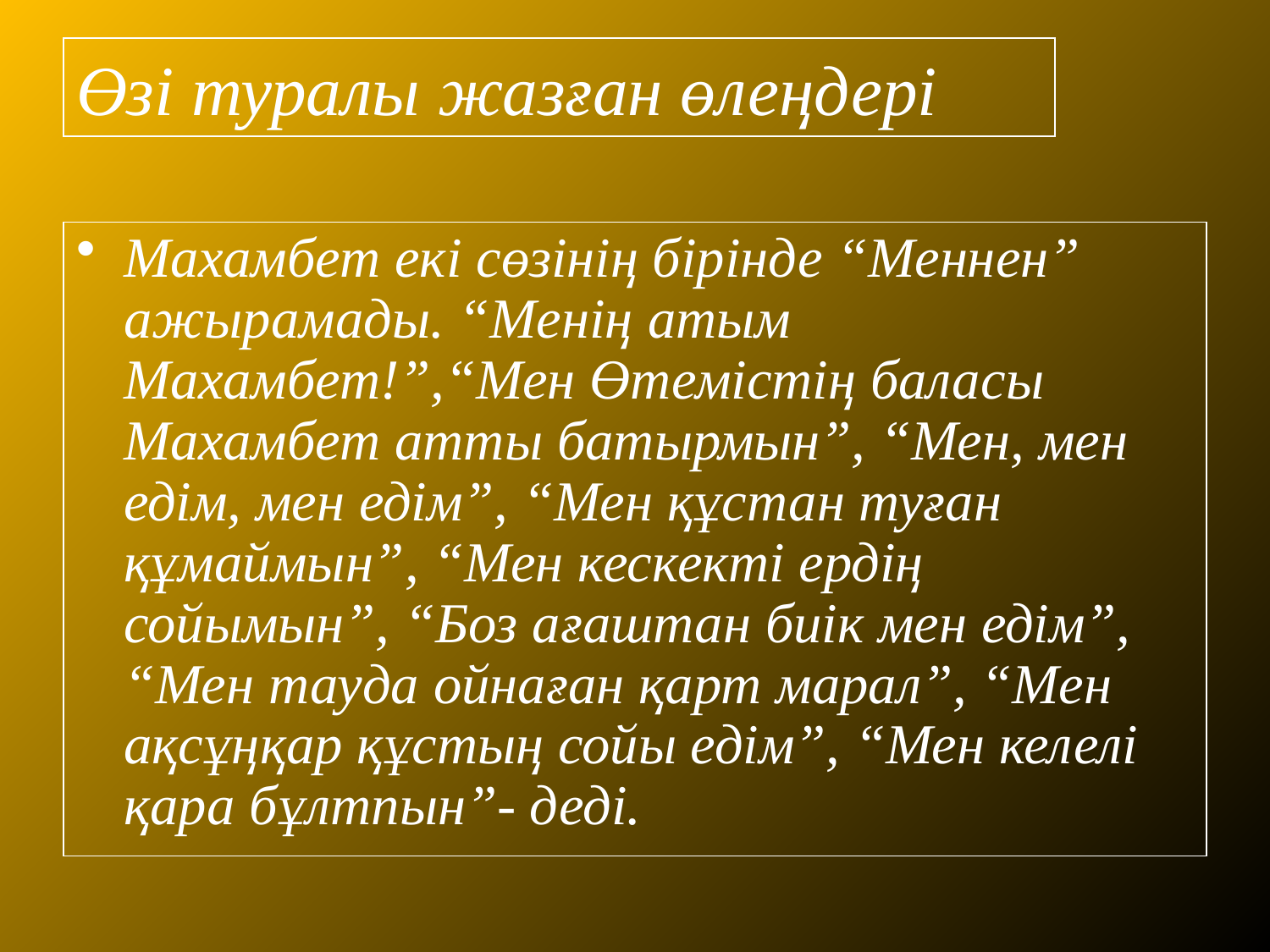

# Өзі туралы жазған өлеңдері
Махамбет екі сөзінің бірінде “Меннен” ажырамады. “Менің атым Махамбет!”,“Мен Өтемістің баласы Махамбет атты батырмын”, “Мен, мен едім, мен едім”, “Мен құстан туған құмаймын”, “Мен кескекті ердің сойымын”, “Боз ағаштан биік мен едім”, “Мен тауда ойнаған қарт марал”, “Мен ақсұңқар құстың сойы едім”, “Мен келелі қара бұлтпын”- деді.